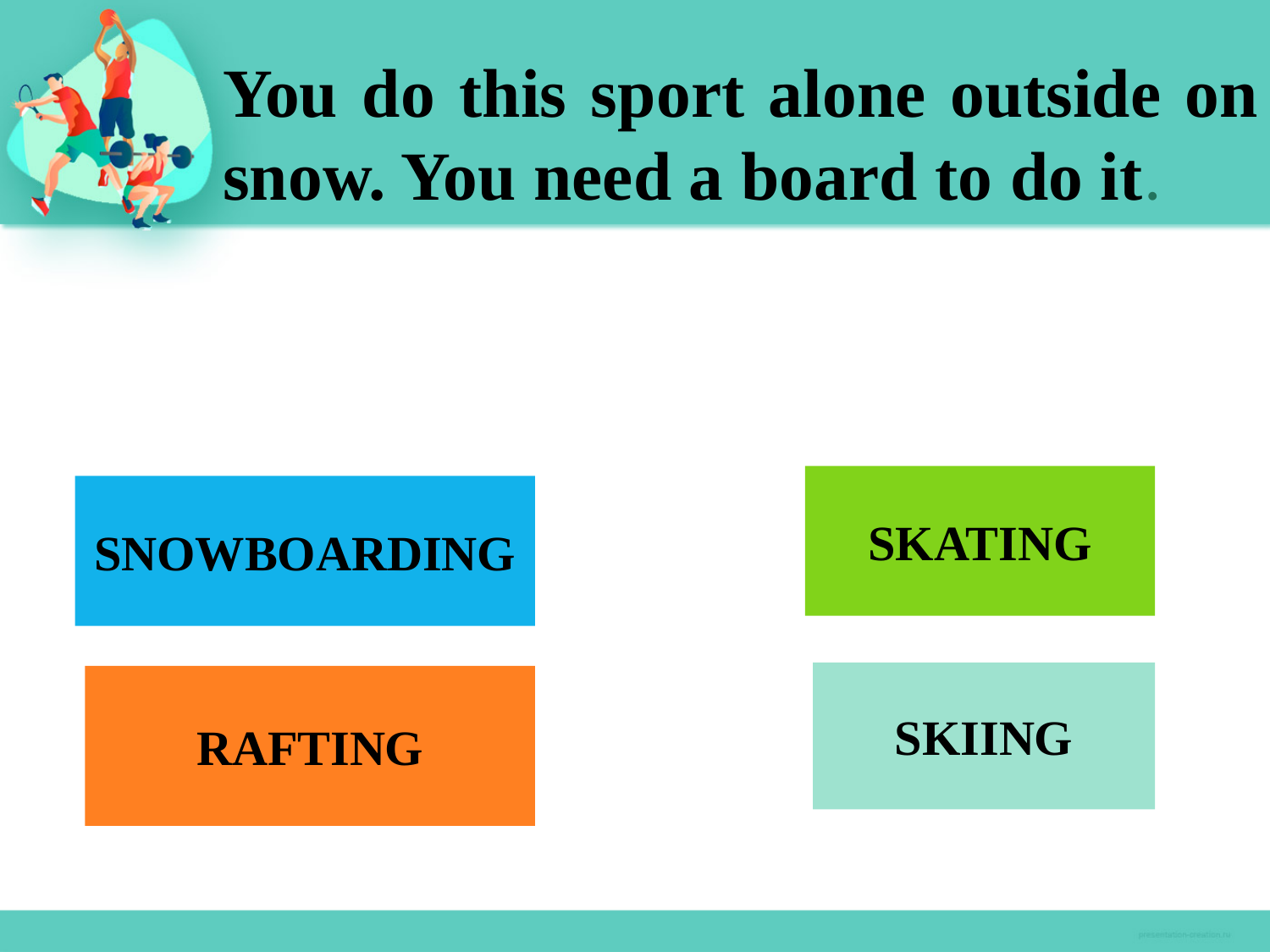

# You do this sport alone outside on snow. You need a board to do it.

SKATING
SNOWBOARDING
SKIING
RAFTING